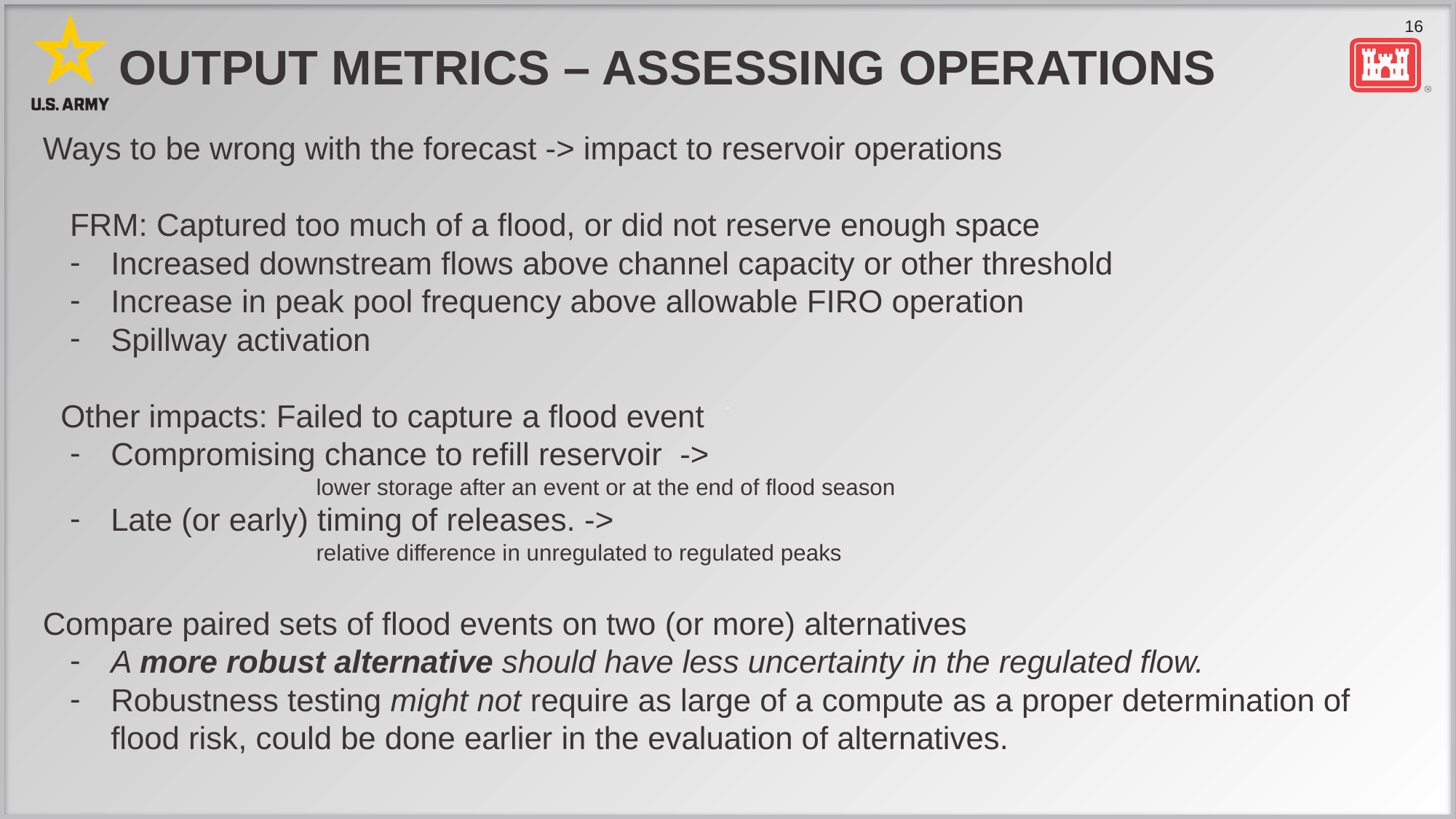

# OUTPUT METRICS – ASSESSING OPERATIONS
Ways to be wrong with the forecast -> impact to reservoir operations

FRM: Captured too much of a flood, or did not reserve enough space
Increased downstream flows above channel capacity or other threshold
Increase in peak pool frequency above allowable FIRO operation
Spillway activation

  Other impacts: Failed to capture a flood event
Compromising chance to refill reservoir  ->
		lower storage after an event or at the end of flood season
Late (or early) timing of releases. ->
		relative difference in unregulated to regulated peaks

Compare paired sets of flood events on two (or more) alternatives
A more robust alternative should have less uncertainty in the regulated flow.
Robustness testing might not require as large of a compute as a proper determination of flood risk, could be done earlier in the evaluation of alternatives.